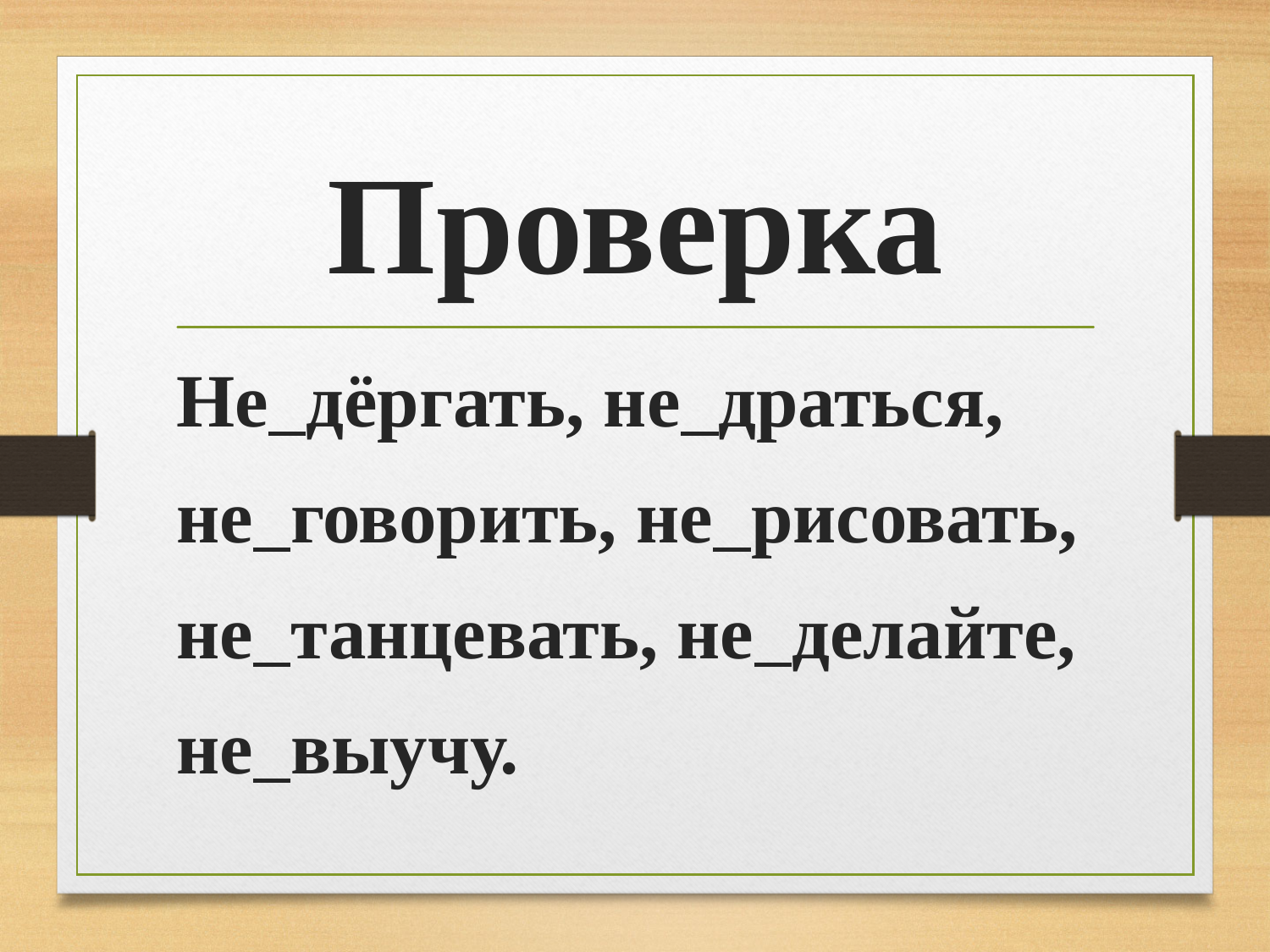

# Проверка
Не  дёргать, не  драться,
не  говорить, не  рисовать,
не  танцевать, не  делайте,
не  выучу.